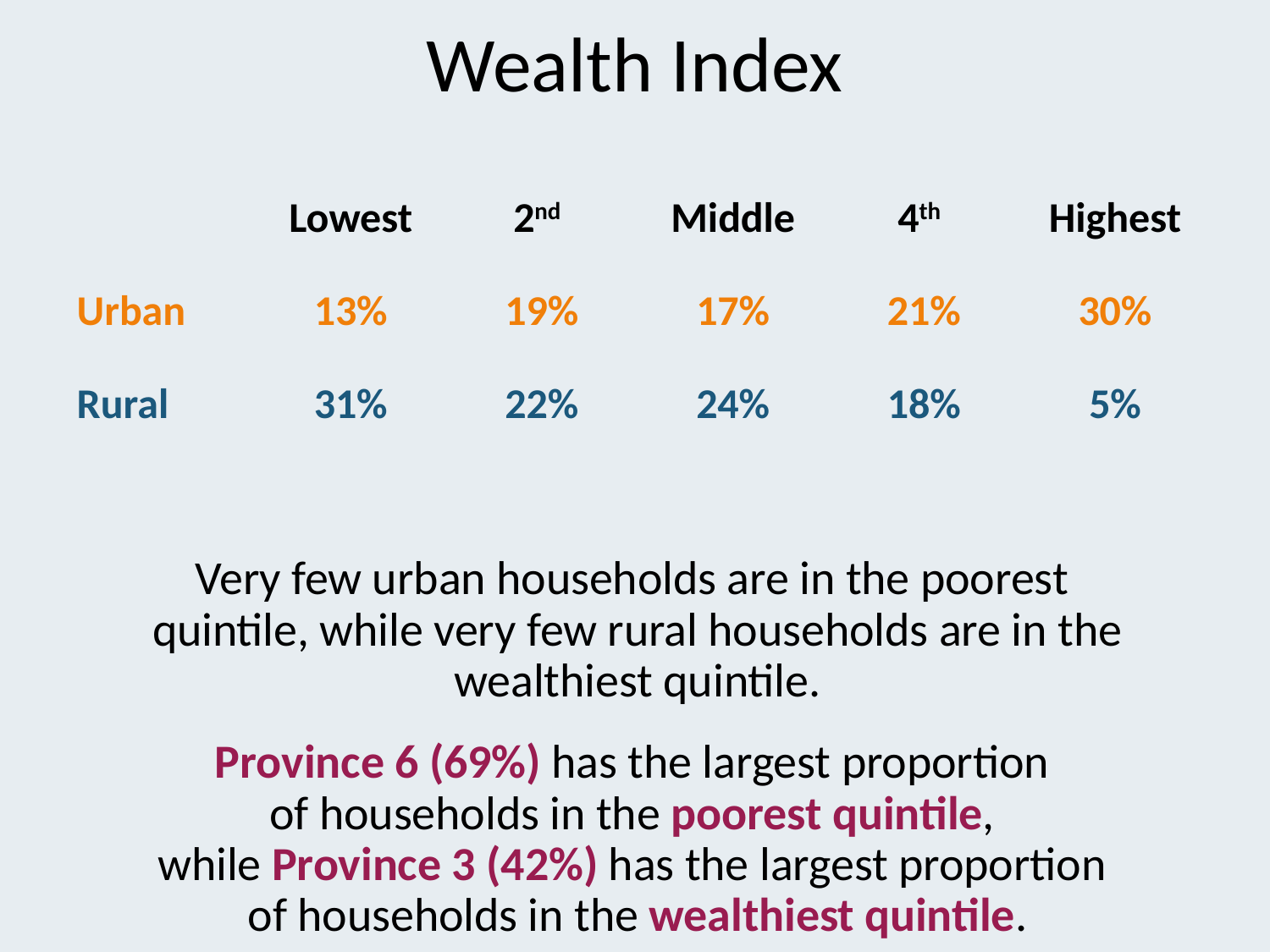

# Wealth Index
|  | Lowest | 2nd | Middle | 4th | Highest |
| --- | --- | --- | --- | --- | --- |
| Urban | 13% | 19% | 17% | 21% | 30% |
| Rural | 31% | 22% | 24% | 18% | 5% |
Very few urban households are in the poorest
quintile, while very few rural households are in the wealthiest quintile.
Province 6 (69%) has the largest proportion
of households in the poorest quintile,
while Province 3 (42%) has the largest proportion
of households in the wealthiest quintile.